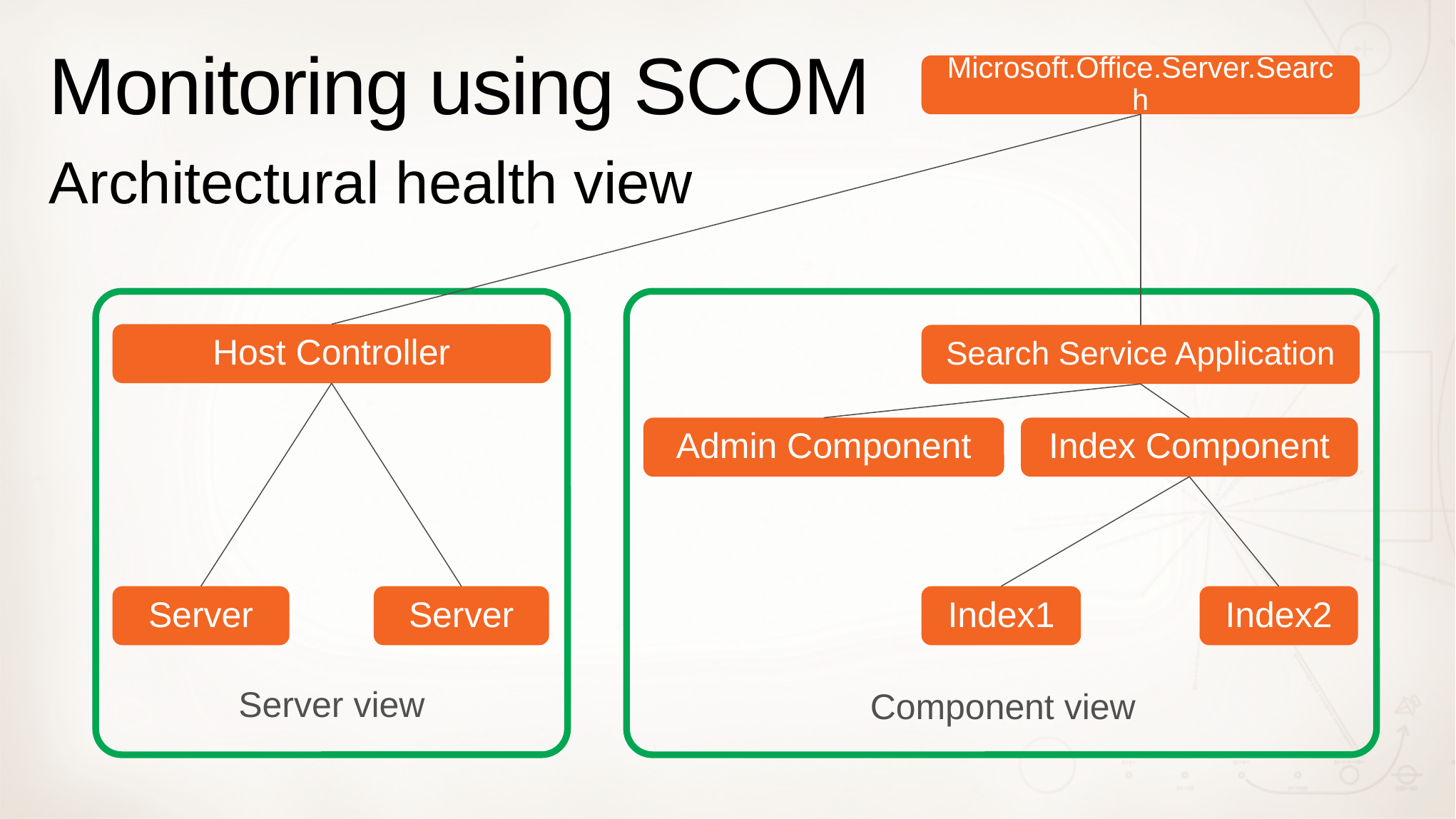

# Monitoring using SCOM
Microsoft.Office.Server.Search
Host Controller
Search Service Application
Admin Component
Index Component
Server
Server
Index1
Index2
Architectural health view

Server view

Component view